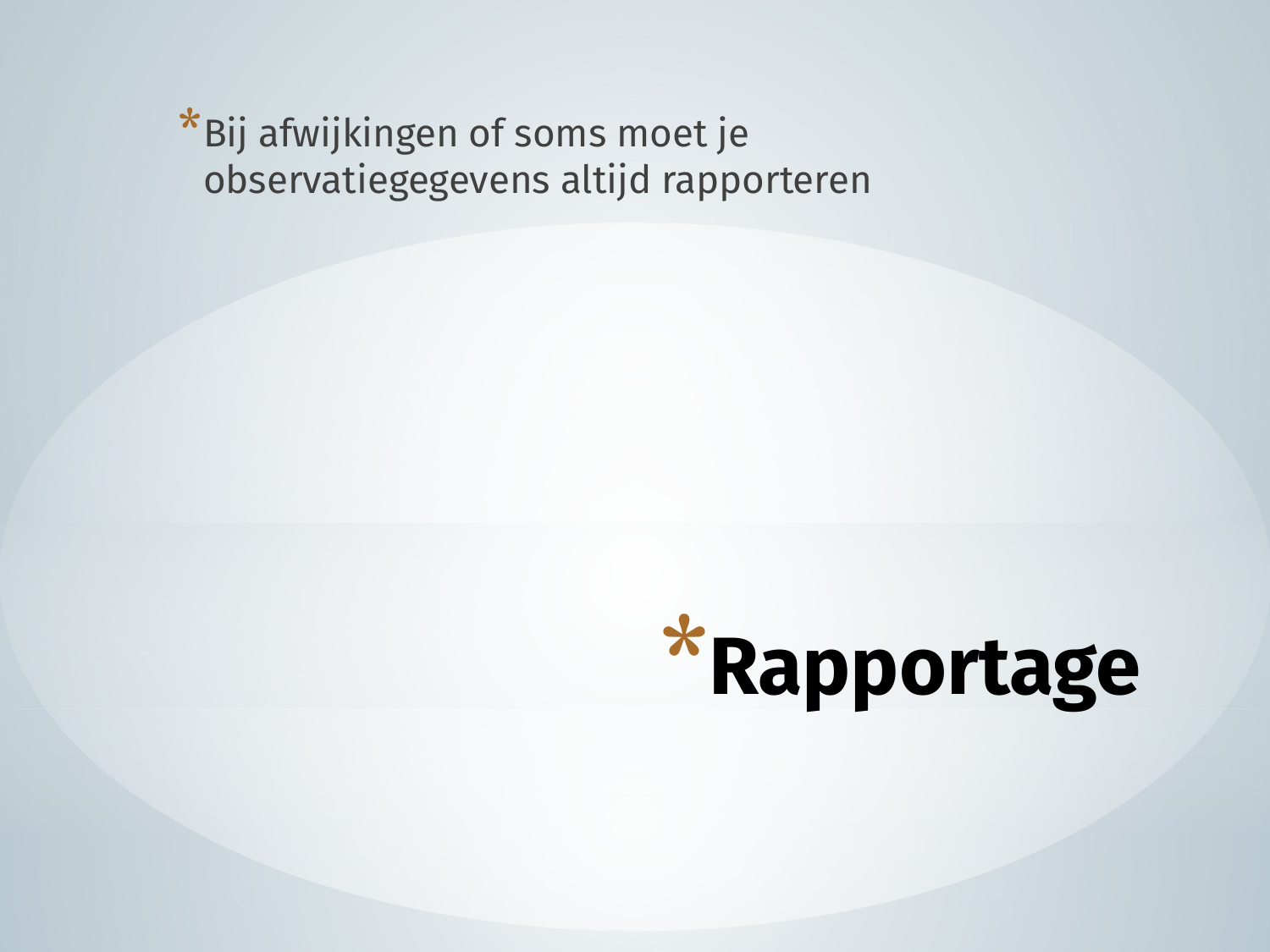

Bij afwijkingen of soms moet je observatiegegevens altijd rapporteren
# Rapportage